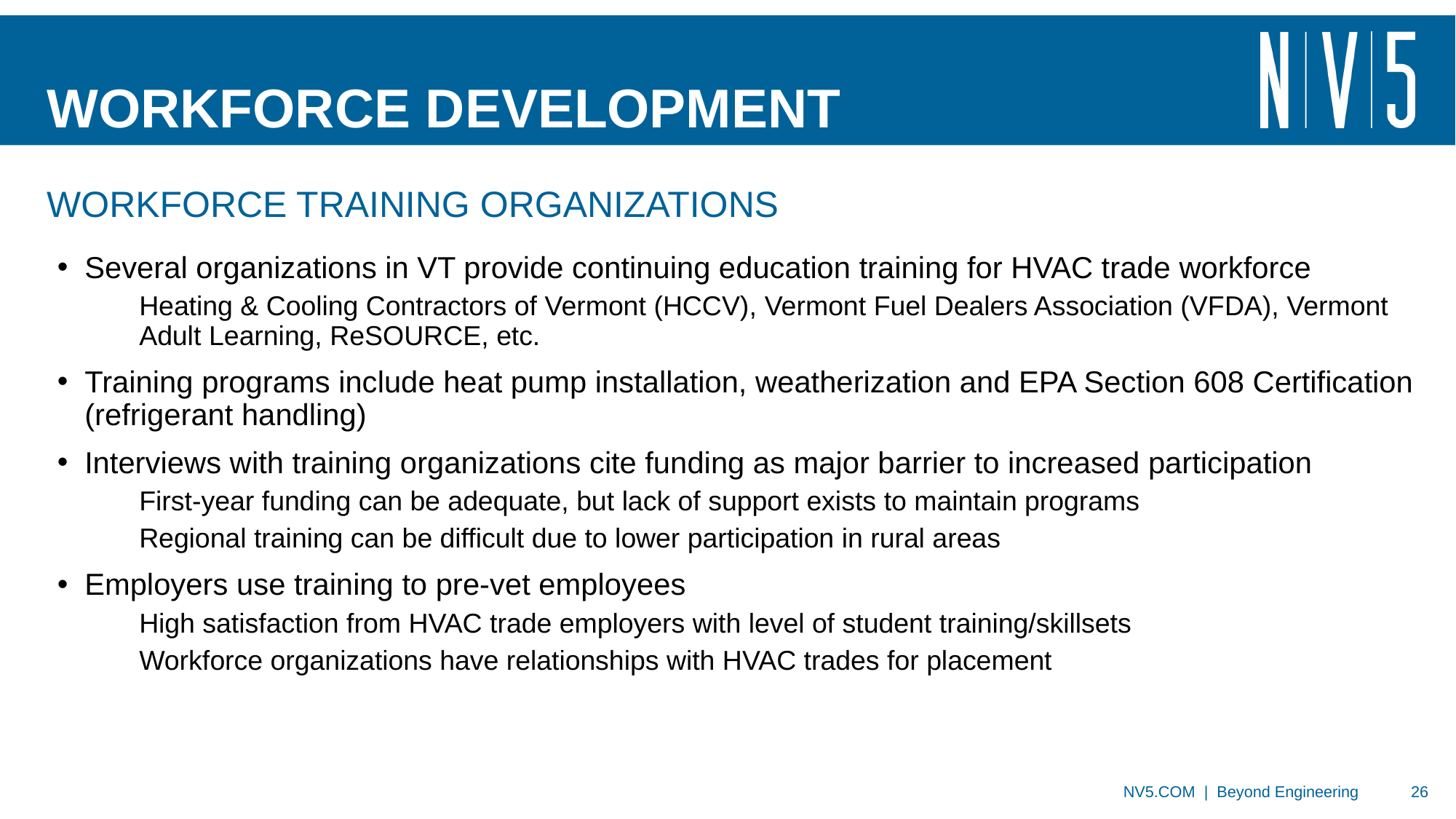

# Workforce development
Workforce training organizations
Several organizations in VT provide continuing education training for HVAC trade workforce
Heating & Cooling Contractors of Vermont (HCCV), Vermont Fuel Dealers Association (VFDA), Vermont Adult Learning, ReSOURCE, etc.
Training programs include heat pump installation, weatherization and EPA Section 608 Certification (refrigerant handling)
Interviews with training organizations cite funding as major barrier to increased participation
First-year funding can be adequate, but lack of support exists to maintain programs
Regional training can be difficult due to lower participation in rural areas
Employers use training to pre-vet employees
High satisfaction from HVAC trade employers with level of student training/skillsets
Workforce organizations have relationships with HVAC trades for placement